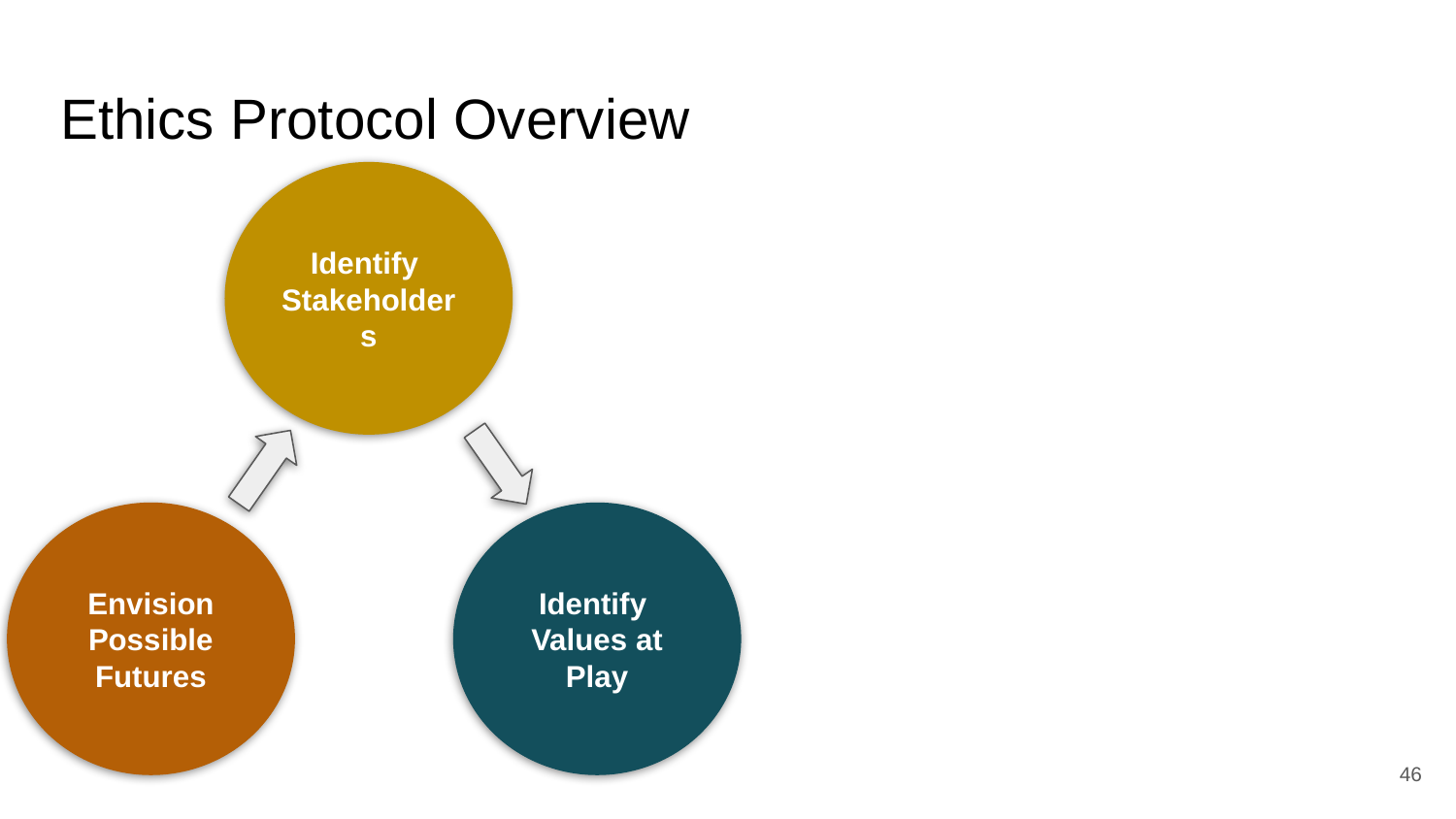

# Ethics Protocol Overview
Identify
Stakeholders

Envision Possible Futures
Identify
Values at Play
46